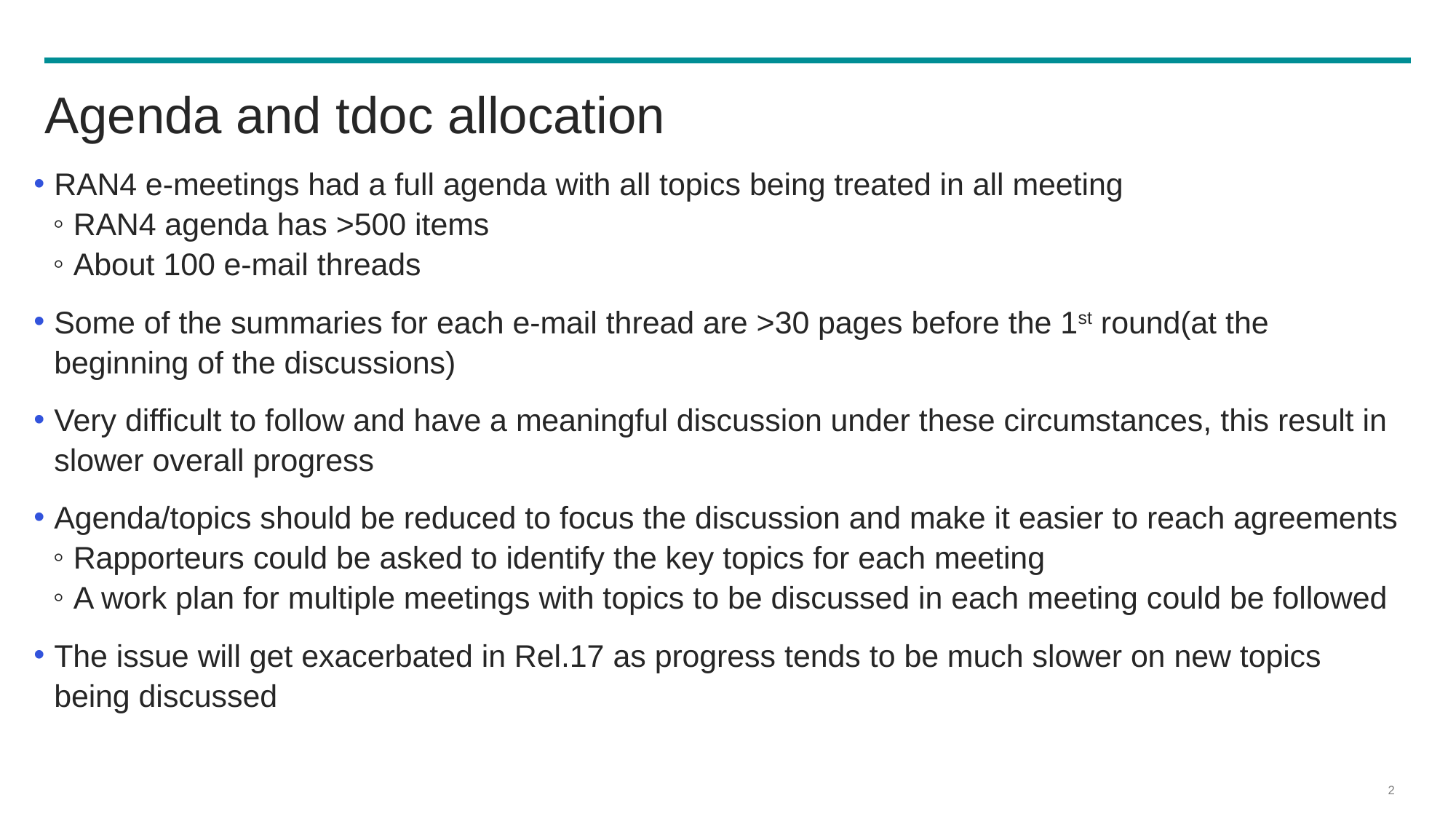

# Agenda and tdoc allocation
RAN4 e-meetings had a full agenda with all topics being treated in all meeting
RAN4 agenda has >500 items
About 100 e-mail threads
Some of the summaries for each e-mail thread are >30 pages before the 1st round(at the beginning of the discussions)
Very difficult to follow and have a meaningful discussion under these circumstances, this result in slower overall progress
Agenda/topics should be reduced to focus the discussion and make it easier to reach agreements
Rapporteurs could be asked to identify the key topics for each meeting
A work plan for multiple meetings with topics to be discussed in each meeting could be followed
The issue will get exacerbated in Rel.17 as progress tends to be much slower on new topics being discussed